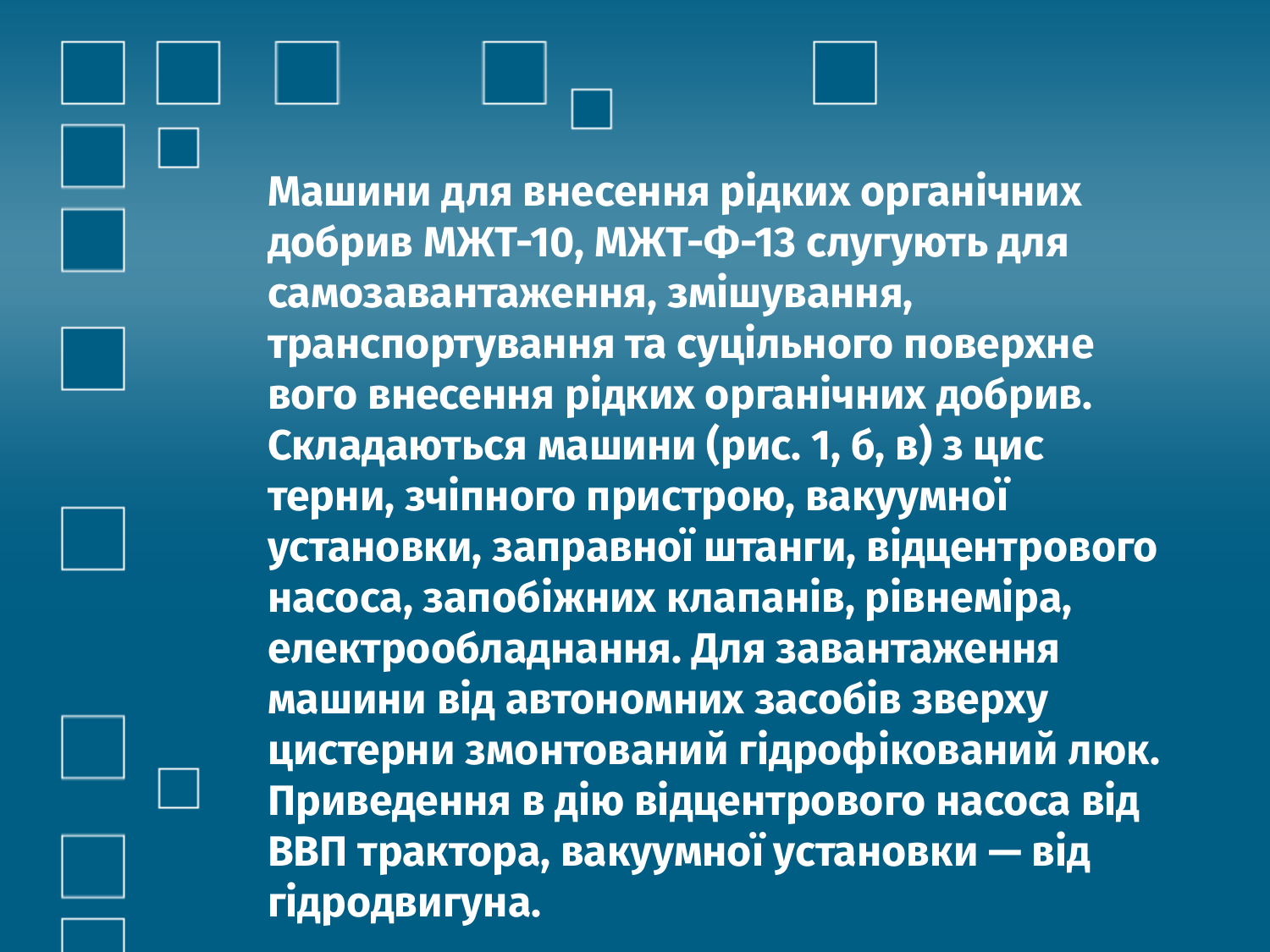

# Машини для внесення рідких органічних добрив МЖТ-10, МЖТ-Ф-13 слугу­ють для самозавантаження, змішування, транспортуван­ня та суцільного поверхне­вого внесення рідких орга­нічних добрив. Складаються машини (рис. 1, б, в) з цис­терни, зчіпного пристрою, ва­куумної установки, заправної штанги, відцентрового насо­са, запобіжних клапанів, рів­неміра, електрообладнання. Для завантаження машини від автономних засобів звер­ху цистерни змонтований гідрофікований люк. Приве­дення в дію відцентрового насоса від ВВП трактора, ва­куумної установки — від гідродвигуна.